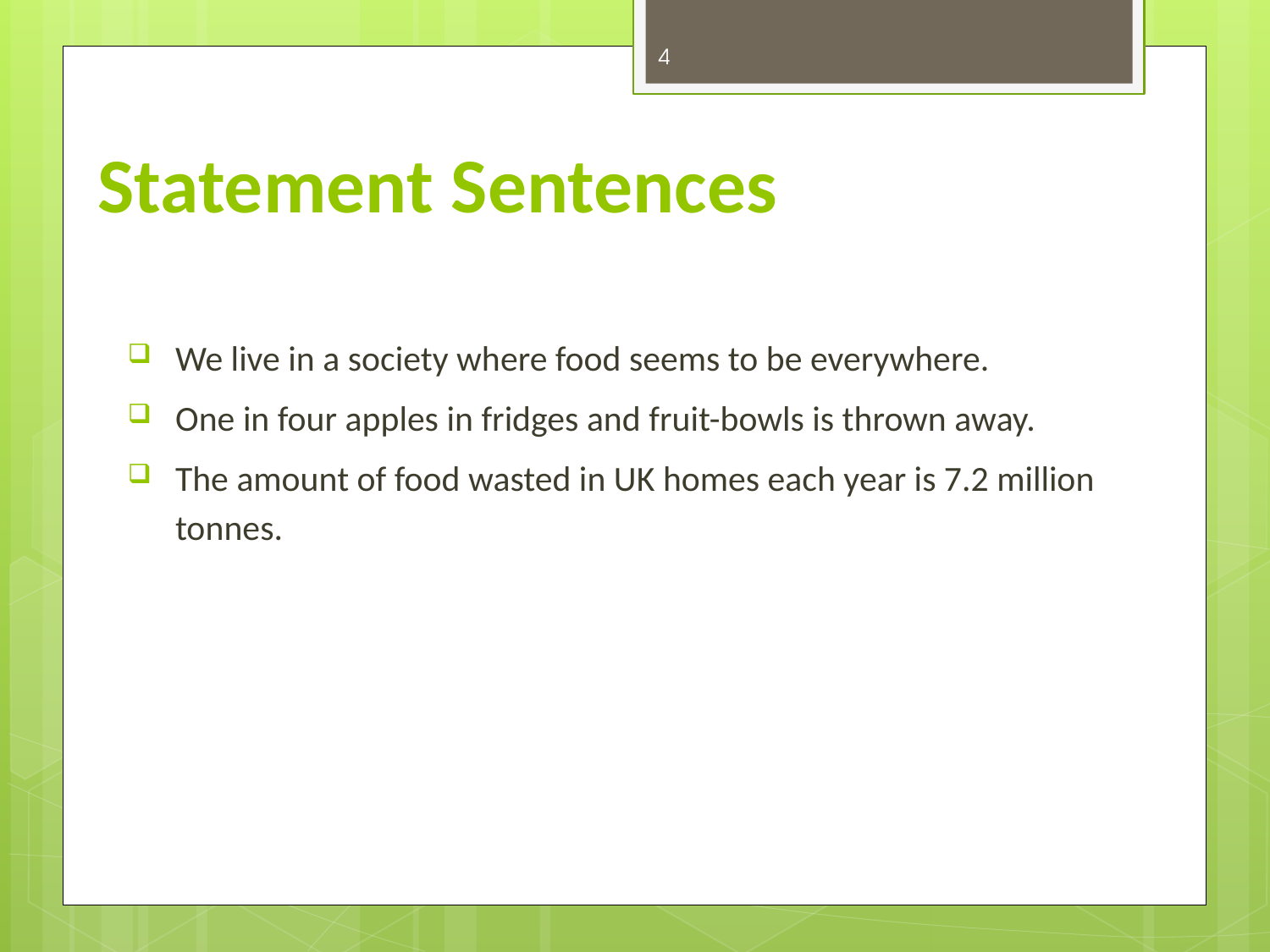

4
# Statement Sentences
We live in a society where food seems to be everywhere.
One in four apples in fridges and fruit-bowls is thrown away.
The amount of food wasted in UK homes each year is 7.2 million tonnes.